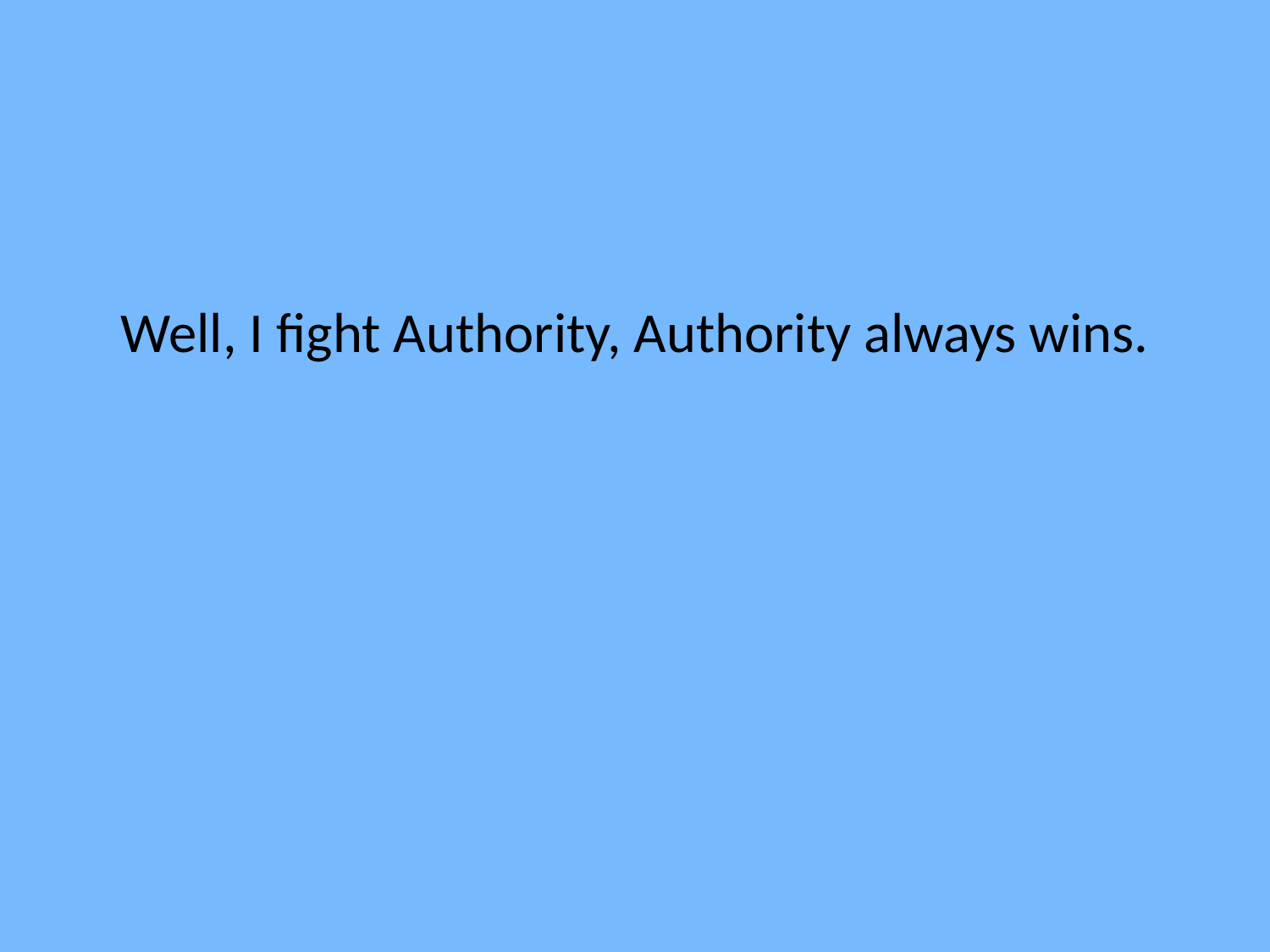

Well, I fight Authority, Authority always wins.